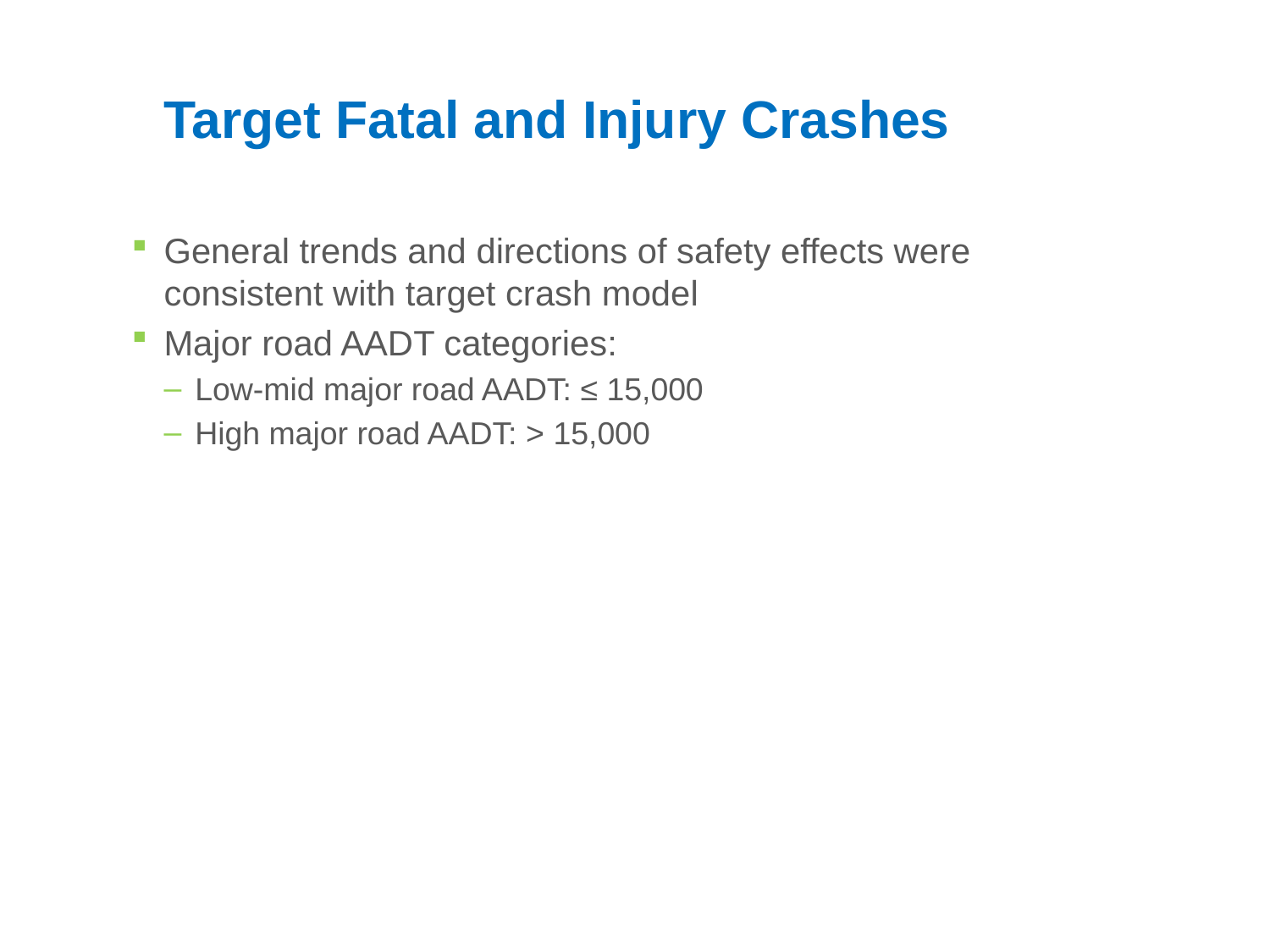

# Target Fatal and Injury Crashes
General trends and directions of safety effects were consistent with target crash model
Major road AADT categories:
Low-mid major road AADT: ≤ 15,000
High major road AADT: > 15,000